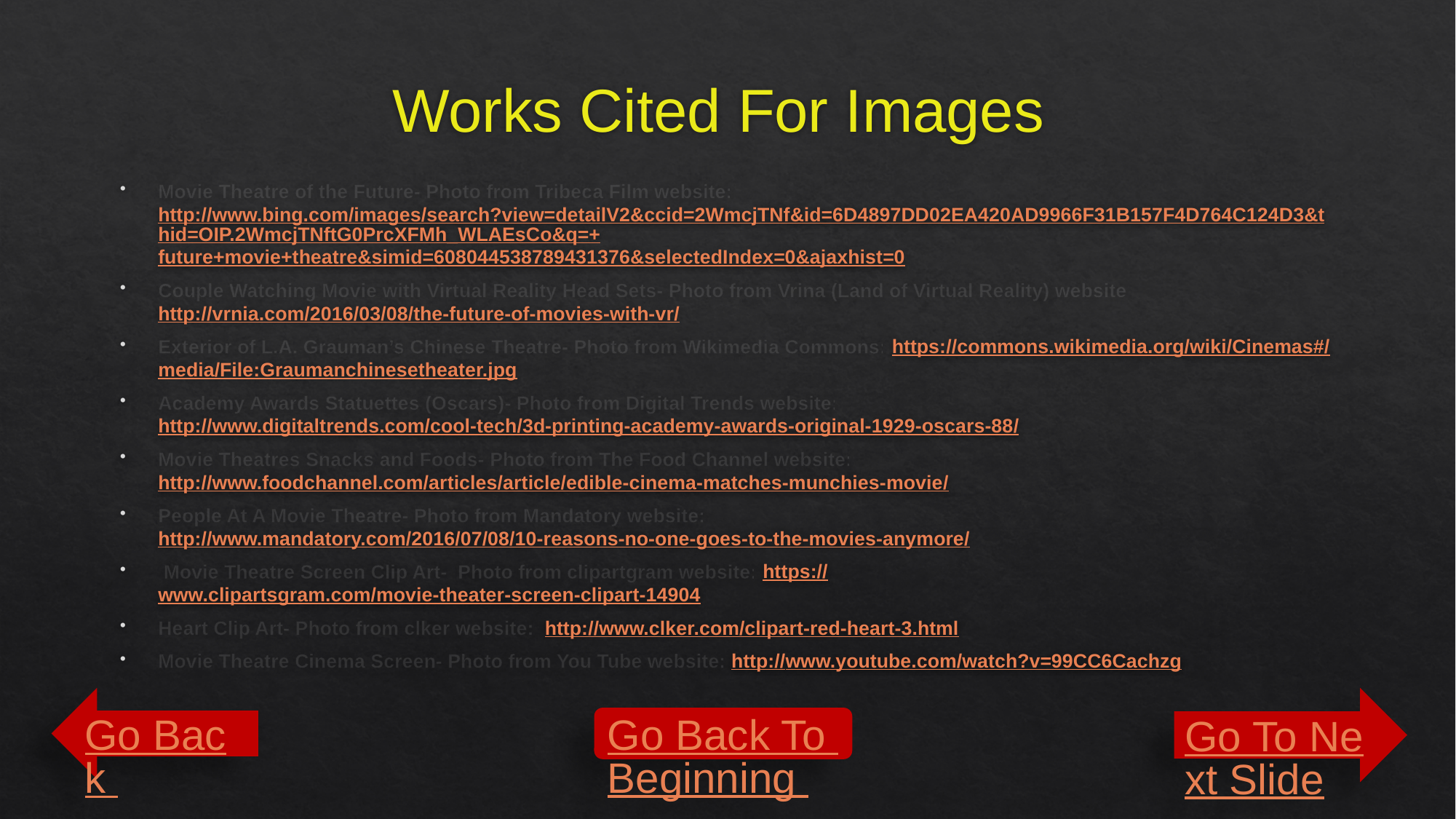

# Works Cited For Images
Movie Theatre of the Future- Photo from Tribeca Film website: http://www.bing.com/images/search?view=detailV2&ccid=2WmcjTNf&id=6D4897DD02EA420AD9966F31B157F4D764C124D3&thid=OIP.2WmcjTNftG0PrcXFMh_WLAEsCo&q=+future+movie+theatre&simid=608044538789431376&selectedIndex=0&ajaxhist=0
Couple Watching Movie with Virtual Reality Head Sets- Photo from Vrina (Land of Virtual Reality) website: http://vrnia.com/2016/03/08/the-future-of-movies-with-vr/
Exterior of L.A. Grauman’s Chinese Theatre- Photo from Wikimedia Commons: https://commons.wikimedia.org/wiki/Cinemas#/media/File:Graumanchinesetheater.jpg
Academy Awards Statuettes (Oscars)- Photo from Digital Trends website: http://www.digitaltrends.com/cool-tech/3d-printing-academy-awards-original-1929-oscars-88/
Movie Theatres Snacks and Foods- Photo from The Food Channel website: http://www.foodchannel.com/articles/article/edible-cinema-matches-munchies-movie/
People At A Movie Theatre- Photo from Mandatory website: http://www.mandatory.com/2016/07/08/10-reasons-no-one-goes-to-the-movies-anymore/
 Movie Theatre Screen Clip Art-  Photo from clipartgram website: https://www.clipartsgram.com/movie-theater-screen-clipart-14904
Heart Clip Art- Photo from clker website:  http://www.clker.com/clipart-red-heart-3.html
Movie Theatre Cinema Screen- Photo from You Tube website: http://www.youtube.com/watch?v=99CC6Cachzg

Go Back
Go To Next Slide
Go Back To Beginning